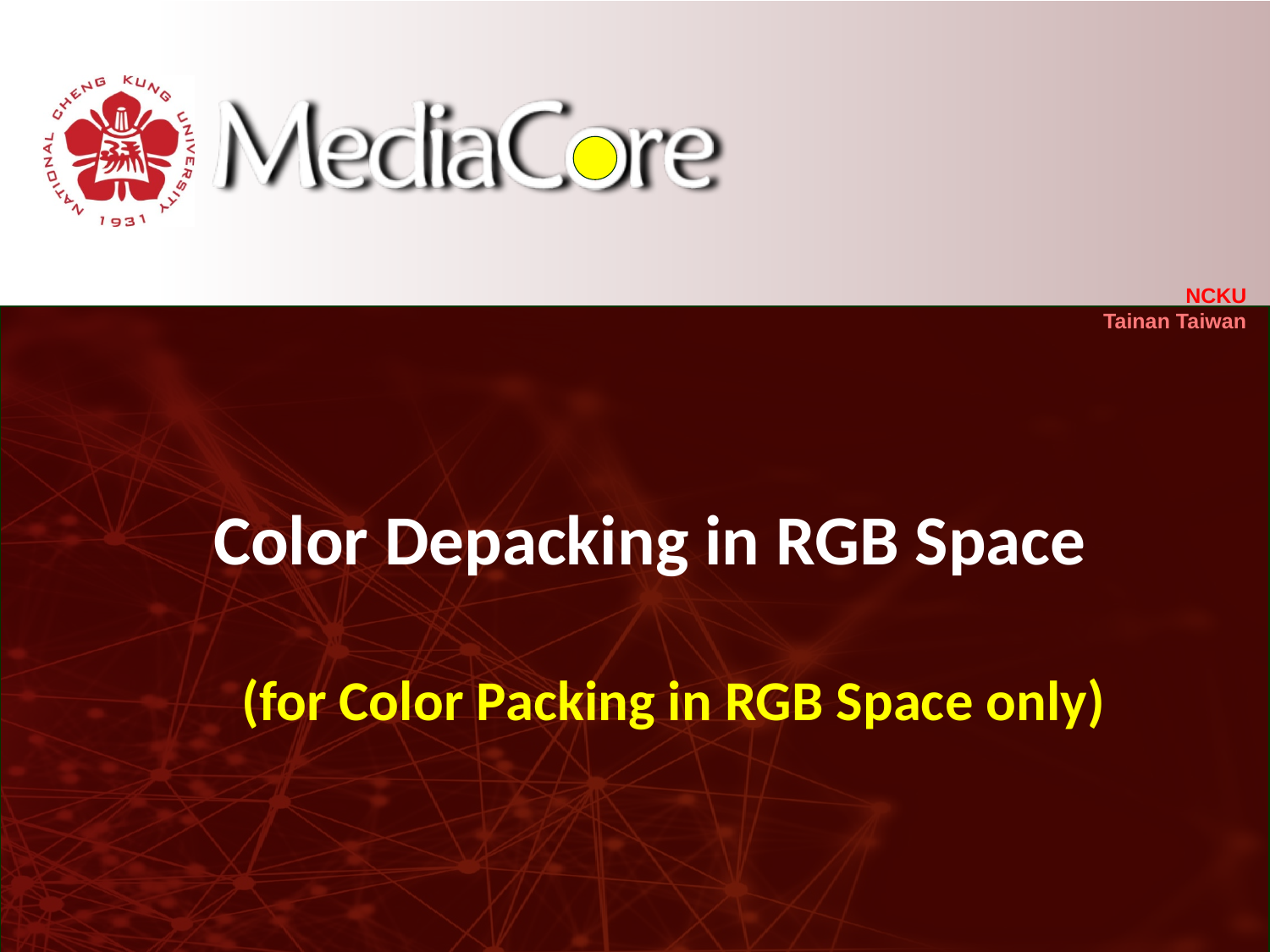

# Color Depacking in RGB Space (for Color Packing in RGB Space only)